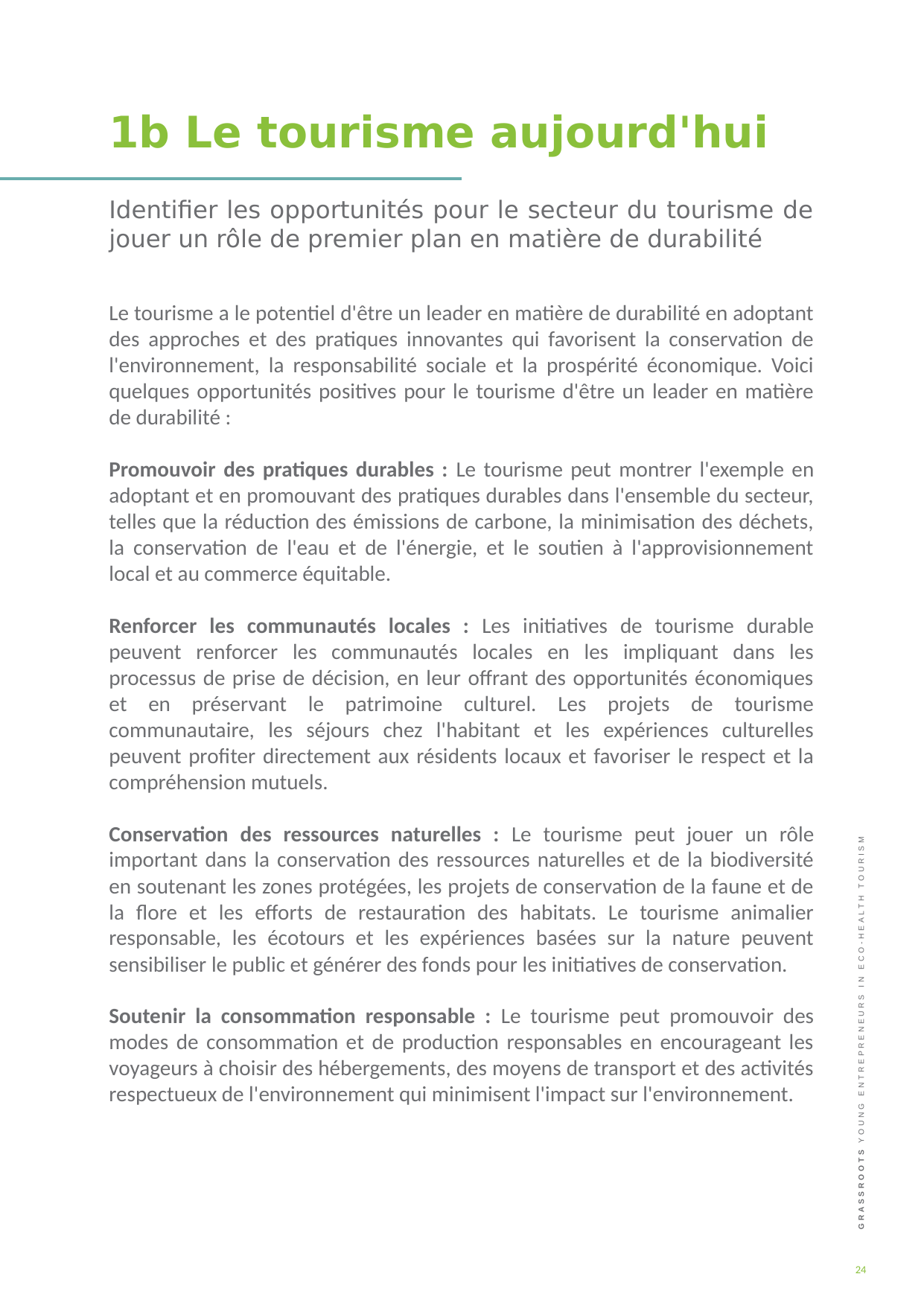

1b Le tourisme aujourd'hui
Identifier les opportunités pour le secteur du tourisme de jouer un rôle de premier plan en matière de durabilité
Le tourisme a le potentiel d'être un leader en matière de durabilité en adoptant des approches et des pratiques innovantes qui favorisent la conservation de l'environnement, la responsabilité sociale et la prospérité économique. Voici quelques opportunités positives pour le tourisme d'être un leader en matière de durabilité :

Promouvoir des pratiques durables : Le tourisme peut montrer l'exemple en adoptant et en promouvant des pratiques durables dans l'ensemble du secteur, telles que la réduction des émissions de carbone, la minimisation des déchets, la conservation de l'eau et de l'énergie, et le soutien à l'approvisionnement local et au commerce équitable.

Renforcer les communautés locales : Les initiatives de tourisme durable peuvent renforcer les communautés locales en les impliquant dans les processus de prise de décision, en leur offrant des opportunités économiques et en préservant le patrimoine culturel. Les projets de tourisme communautaire, les séjours chez l'habitant et les expériences culturelles peuvent profiter directement aux résidents locaux et favoriser le respect et la compréhension mutuels.

Conservation des ressources naturelles : Le tourisme peut jouer un rôle important dans la conservation des ressources naturelles et de la biodiversité en soutenant les zones protégées, les projets de conservation de la faune et de la flore et les efforts de restauration des habitats. Le tourisme animalier responsable, les écotours et les expériences basées sur la nature peuvent sensibiliser le public et générer des fonds pour les initiatives de conservation.

Soutenir la consommation responsable : Le tourisme peut promouvoir des modes de consommation et de production responsables en encourageant les voyageurs à choisir des hébergements, des moyens de transport et des activités respectueux de l'environnement qui minimisent l'impact sur l'environnement.

24